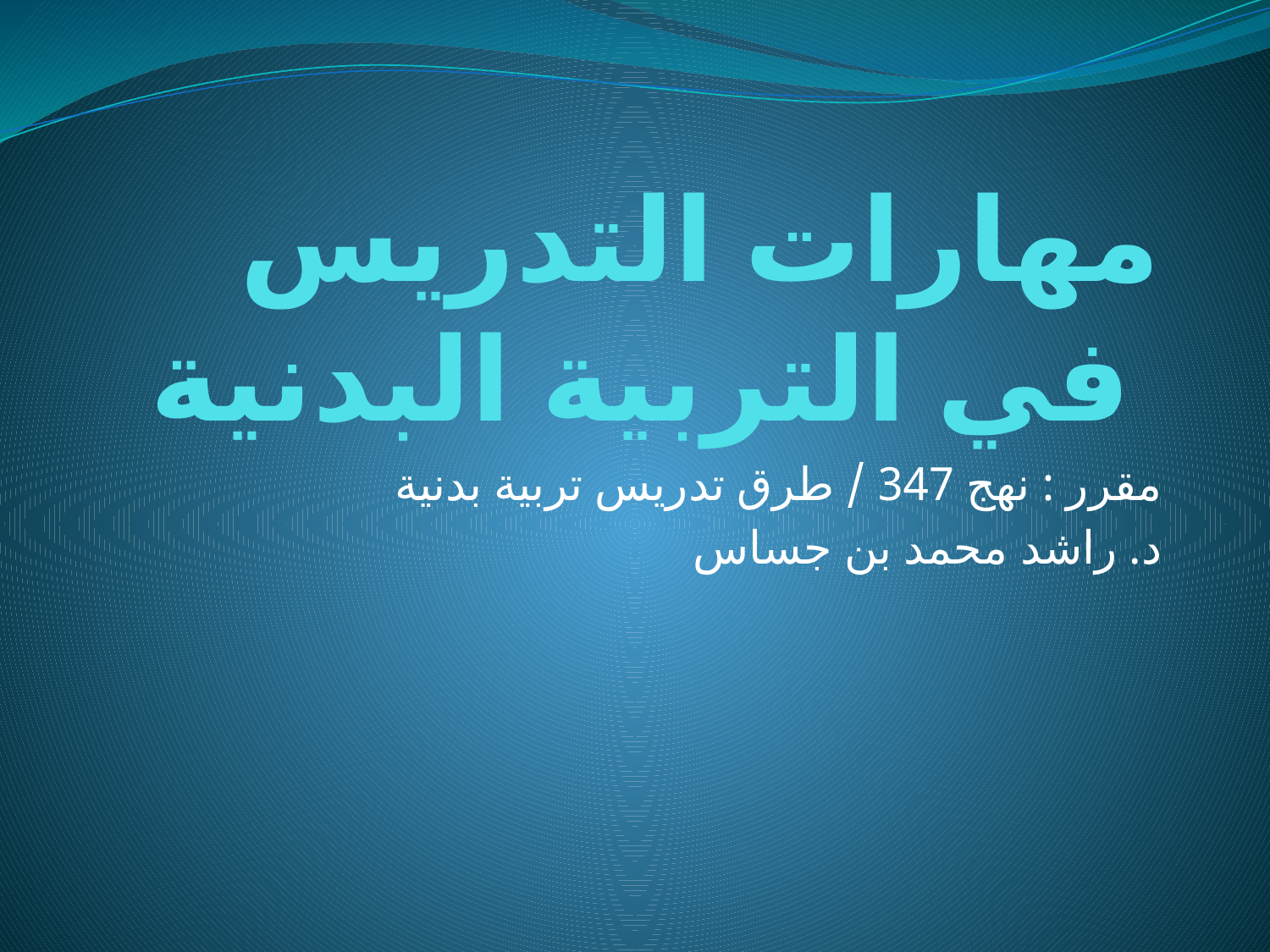

# مهارات التدريس في التربية البدنية
مقرر : نهج 347 / طرق تدريس تربية بدنية
د. راشد محمد بن جساس